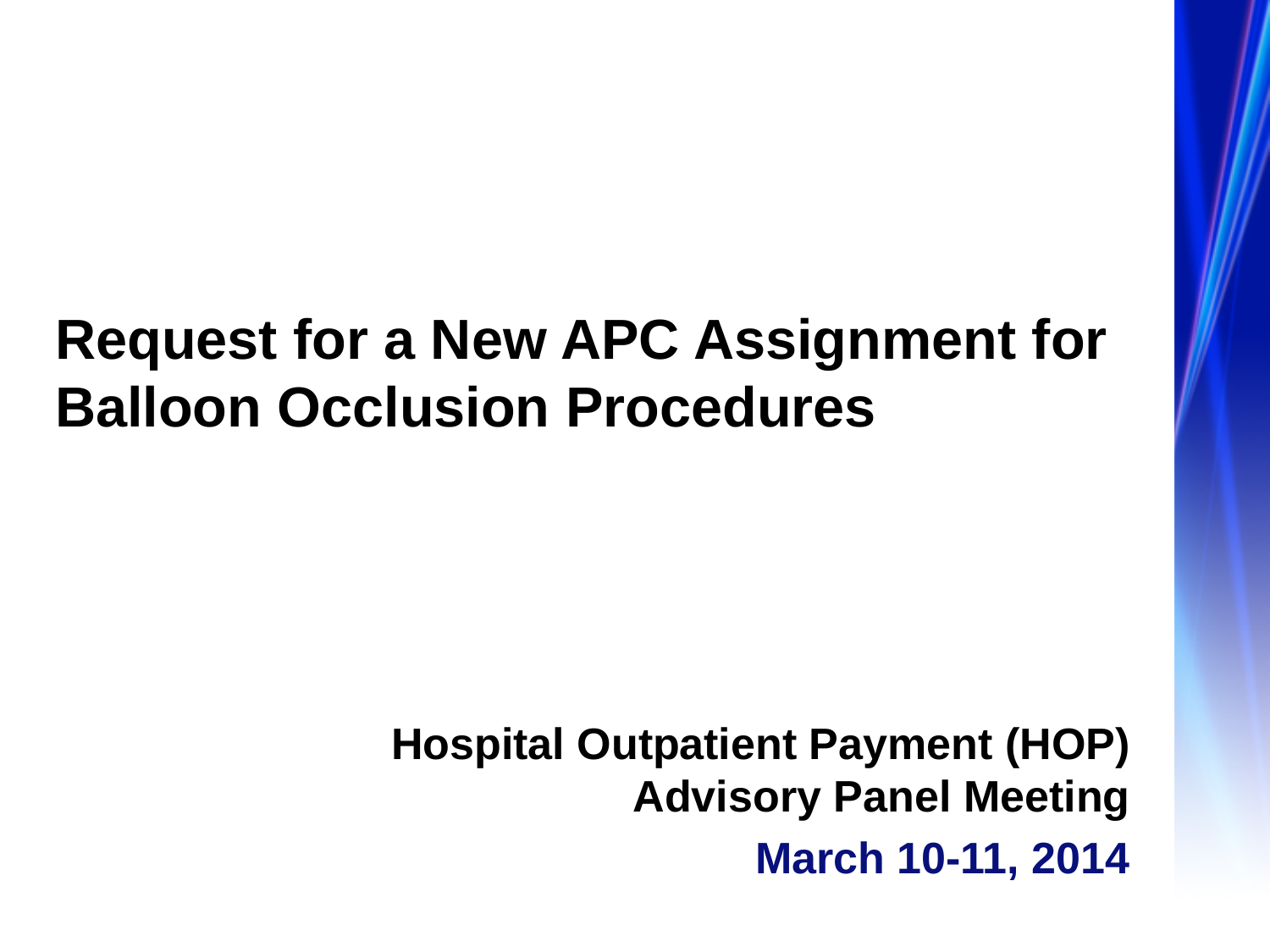

# Request for a New APC Assignment for Balloon Occlusion Procedures
Hospital Outpatient Payment (HOP) Advisory Panel Meeting
March 10-11, 2014